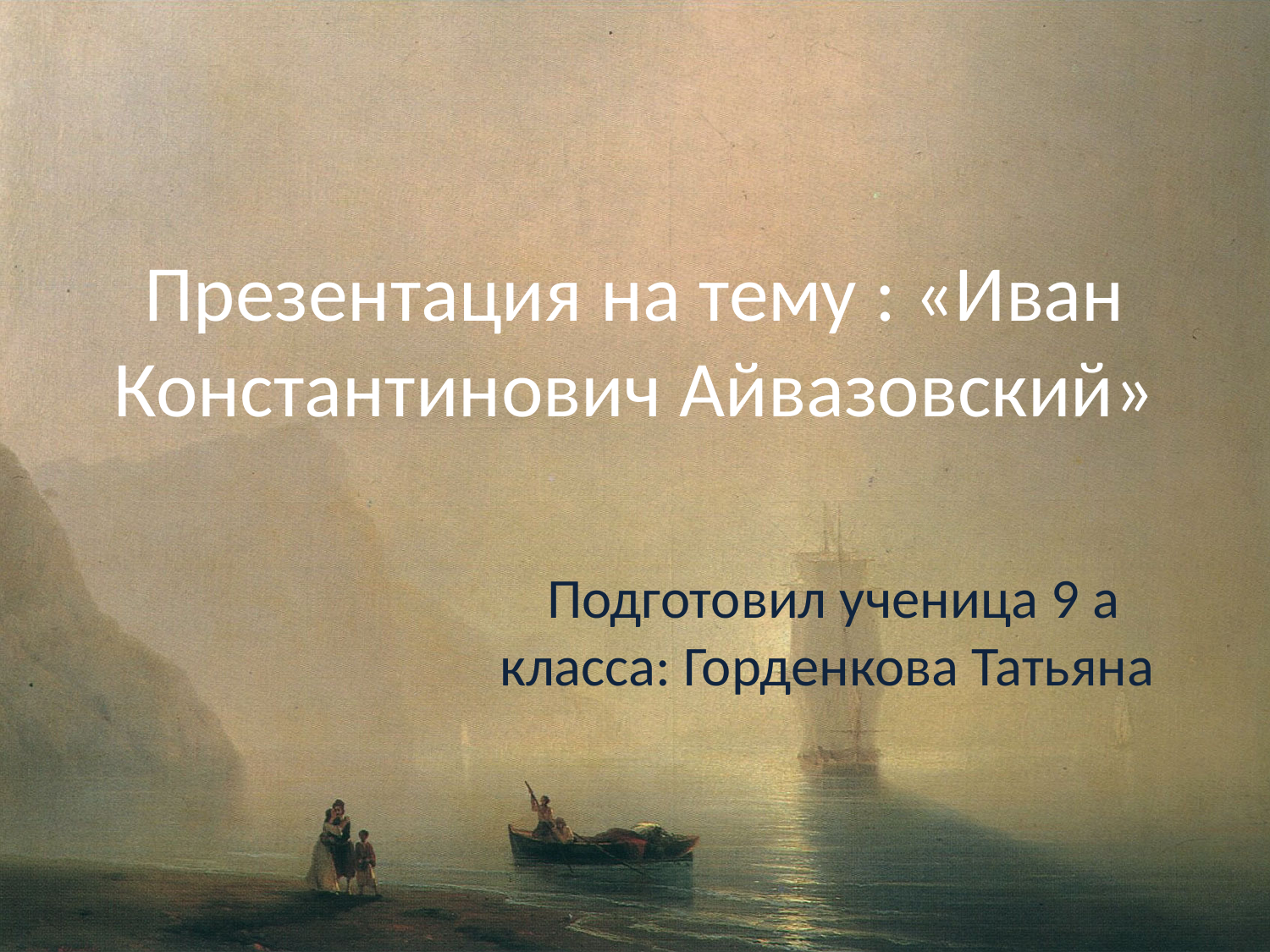

# Презентация на тему : «Иван Константинович Айвазовский»
Подготовил ученица 9 а класса: Горденкова Татьяна